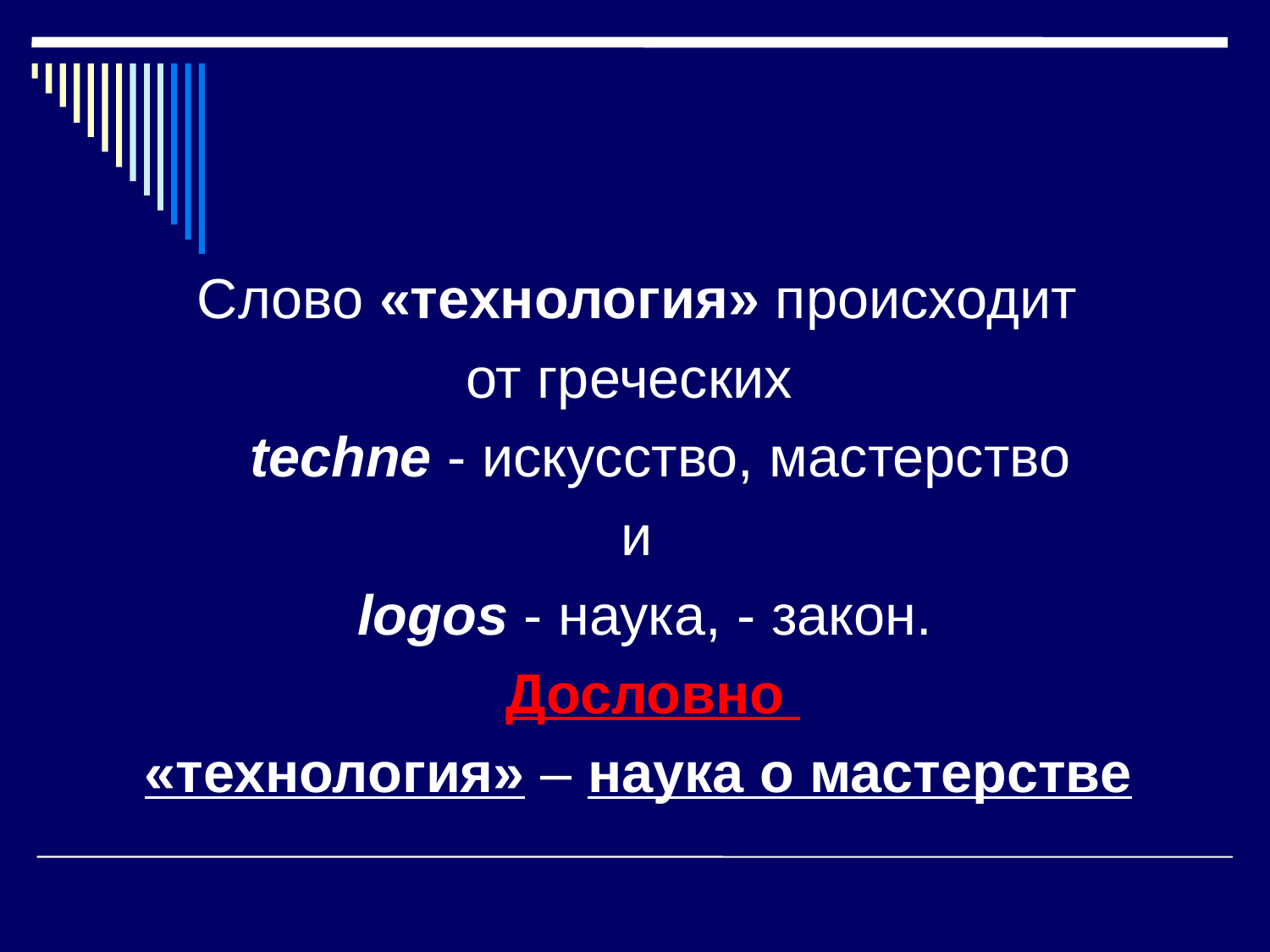

Слово «технология» происходит
от греческих
   techne - искусство, мастерство
и
logos - наука, - закон.
 Дословно
«технология» – наука о мастерстве